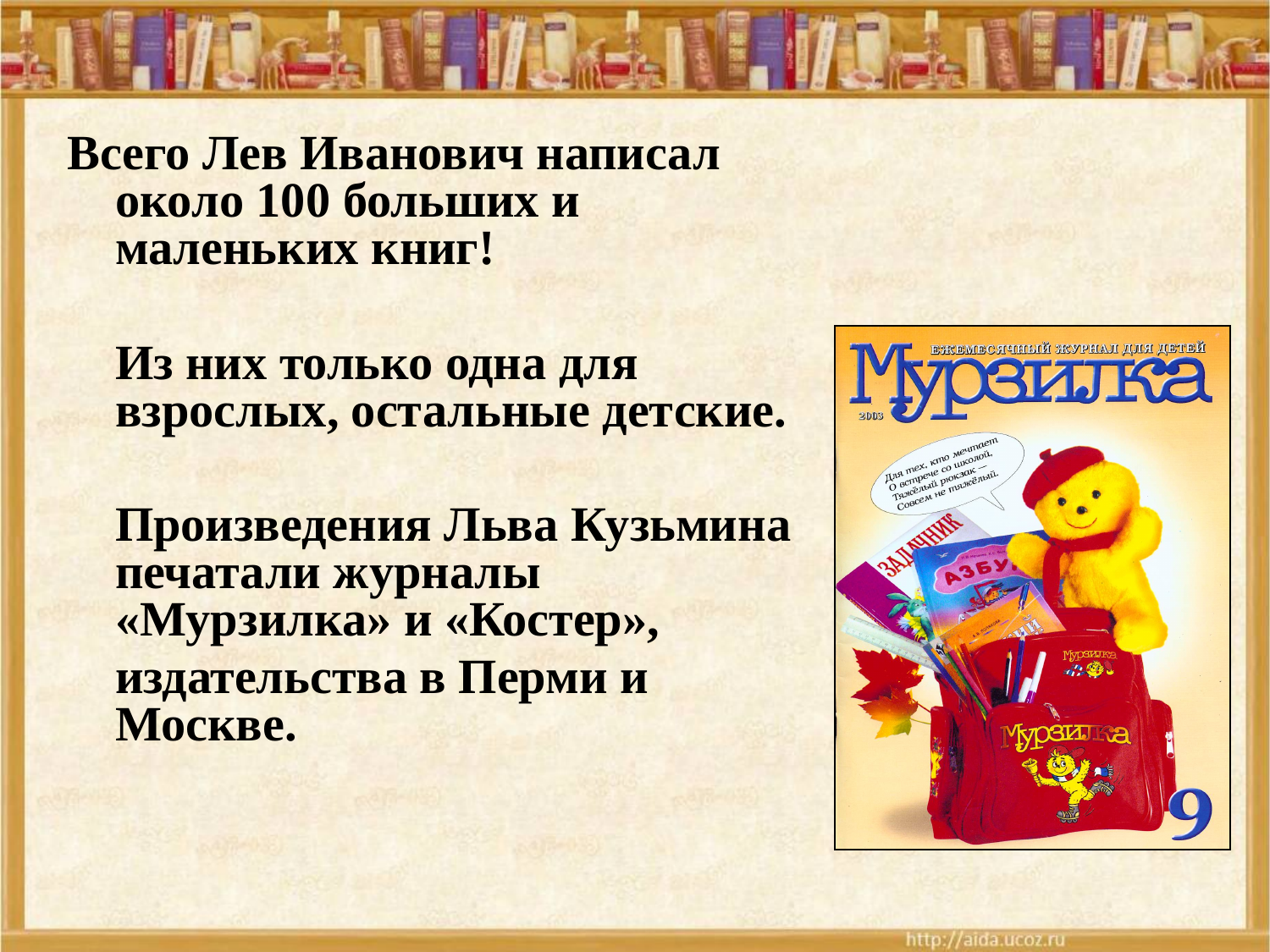

Всего Лев Иванович написал около 100 больших и маленьких книг!

	Из них только одна для взрослых, остальные детские.

	Произведения Льва Кузьмина печатали журналы «Мурзилка» и «Костер»,
	издательства в Перми и Москве.